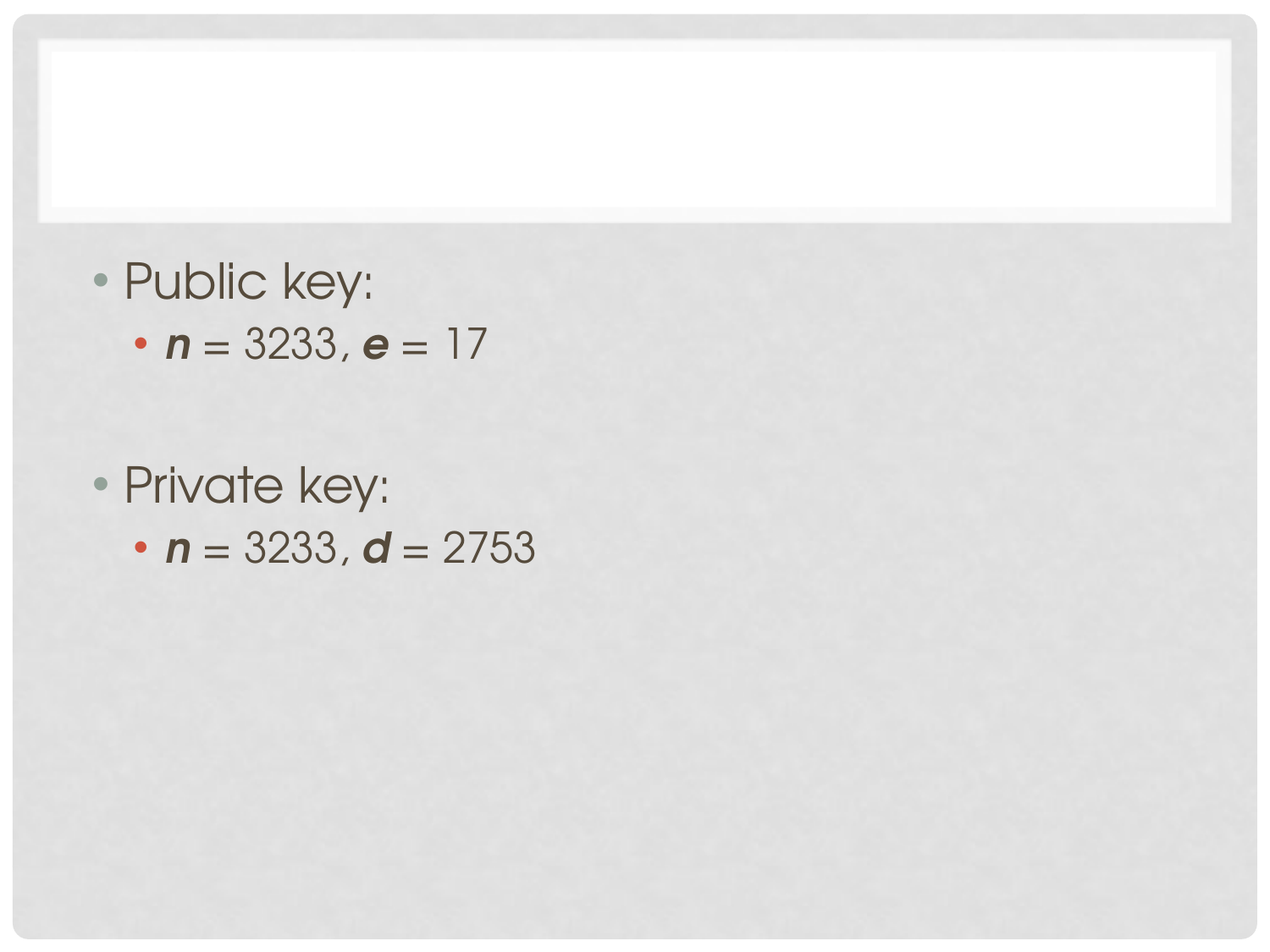

#
Public key:
n = 3233, e = 17

Private key:
n = 3233, d = 2753